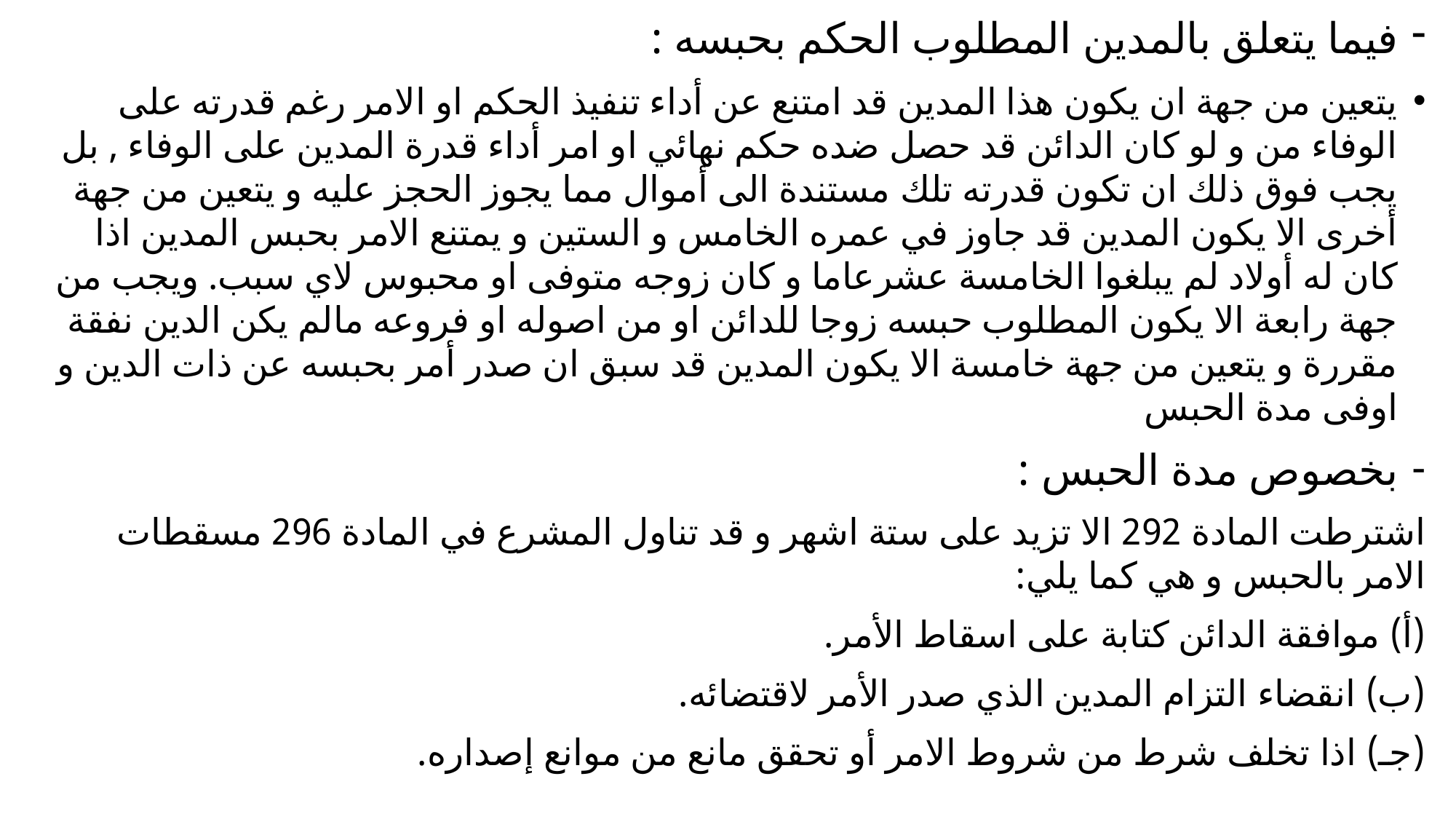

فيما يتعلق بالمدين المطلوب الحكم بحبسه :
يتعين من جهة ان يكون هذا المدين قد امتنع عن أداء تنفيذ الحكم او الامر رغم قدرته على الوفاء من و لو كان الدائن قد حصل ضده حكم نهائي او امر أداء قدرة المدين على الوفاء , بل يجب فوق ذلك ان تكون قدرته تلك مستندة الى أموال مما يجوز الحجز عليه و يتعين من جهة أخرى الا يكون المدين قد جاوز في عمره الخامس و الستين و يمتنع الامر بحبس المدين اذا كان له أولاد لم يبلغوا الخامسة عشرعاما و كان زوجه متوفى او محبوس لاي سبب. ويجب من جهة رابعة الا يكون المطلوب حبسه زوجا للدائن او من اصوله او فروعه مالم يكن الدين نفقة مقررة و يتعين من جهة خامسة الا يكون المدين قد سبق ان صدر أمر بحبسه عن ذات الدين و اوفى مدة الحبس
بخصوص مدة الحبس :
اشترطت المادة 292 الا تزيد على ستة اشهر و قد تناول المشرع في المادة 296 مسقطات الامر بالحبس و هي كما يلي:
(أ) موافقة الدائن كتابة على اسقاط الأمر.
(ب) انقضاء التزام المدين الذي صدر الأمر لاقتضائه.
(جـ) اذا تخلف شرط من شروط الامر أو تحقق مانع من موانع إصداره.